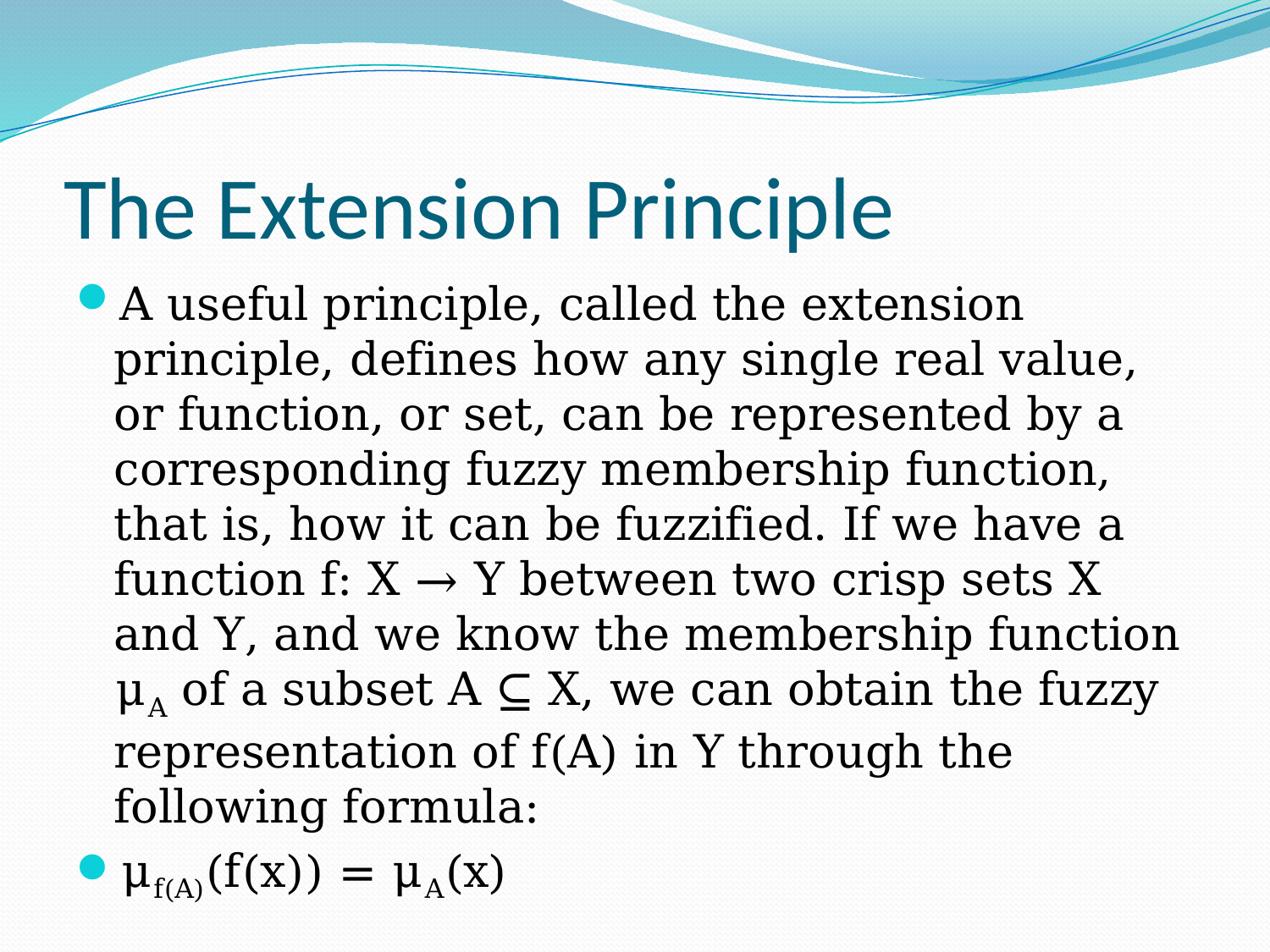

# The Extension Principle
A useful principle, called the extension principle, defines how any single real value, or function, or set, can be represented by a corresponding fuzzy membership function, that is, how it can be fuzzified. If we have a function f: X → Y between two crisp sets X and Y, and we know the membership function μA of a subset A ⊆ X, we can obtain the fuzzy representation of f(A) in Y through the following formula:
μf(A)(f(x)) = μA(x)